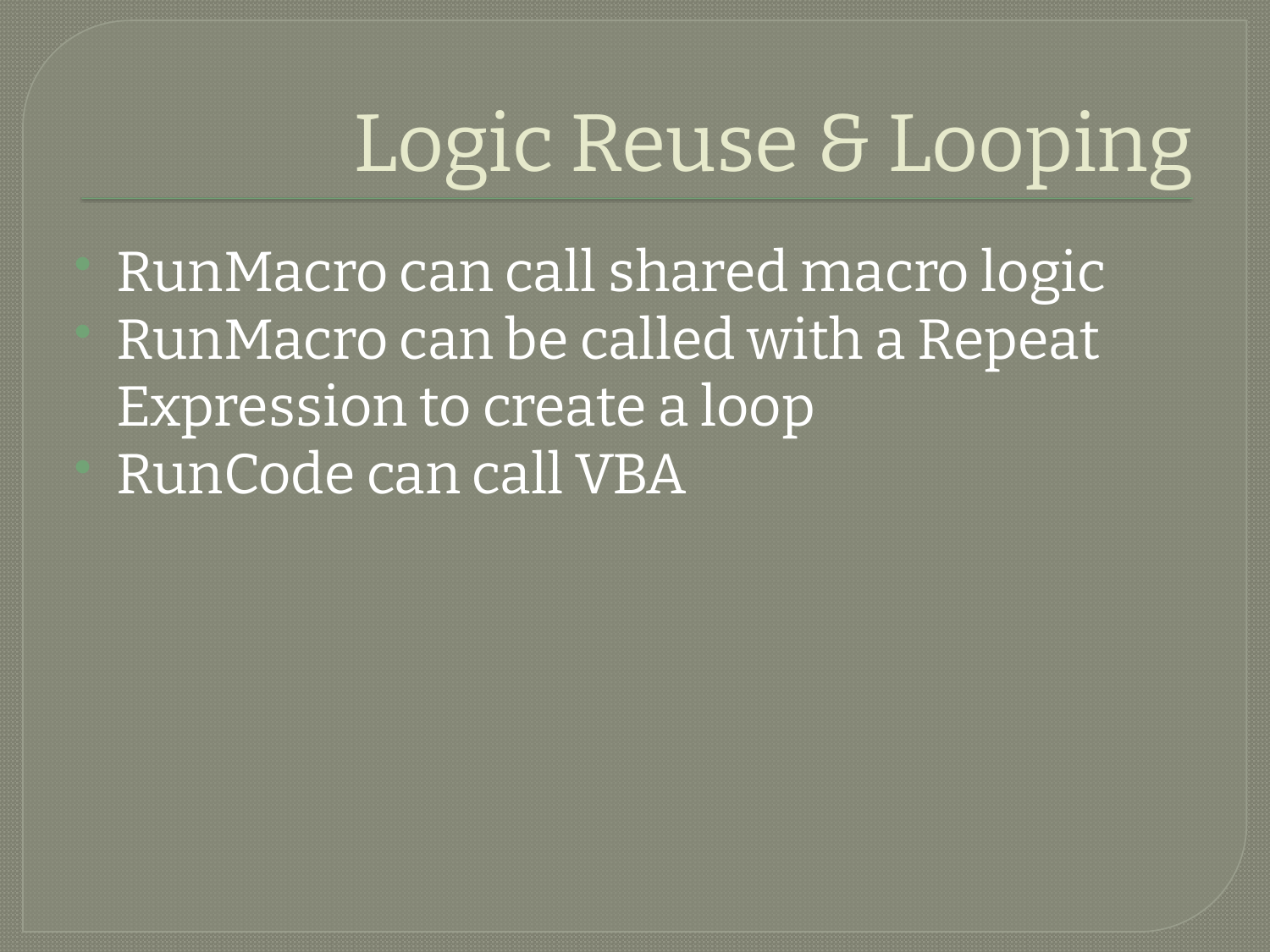

# Logic Reuse & Looping
RunMacro can call shared macro logic
RunMacro can be called with a Repeat Expression to create a loop
RunCode can call VBA